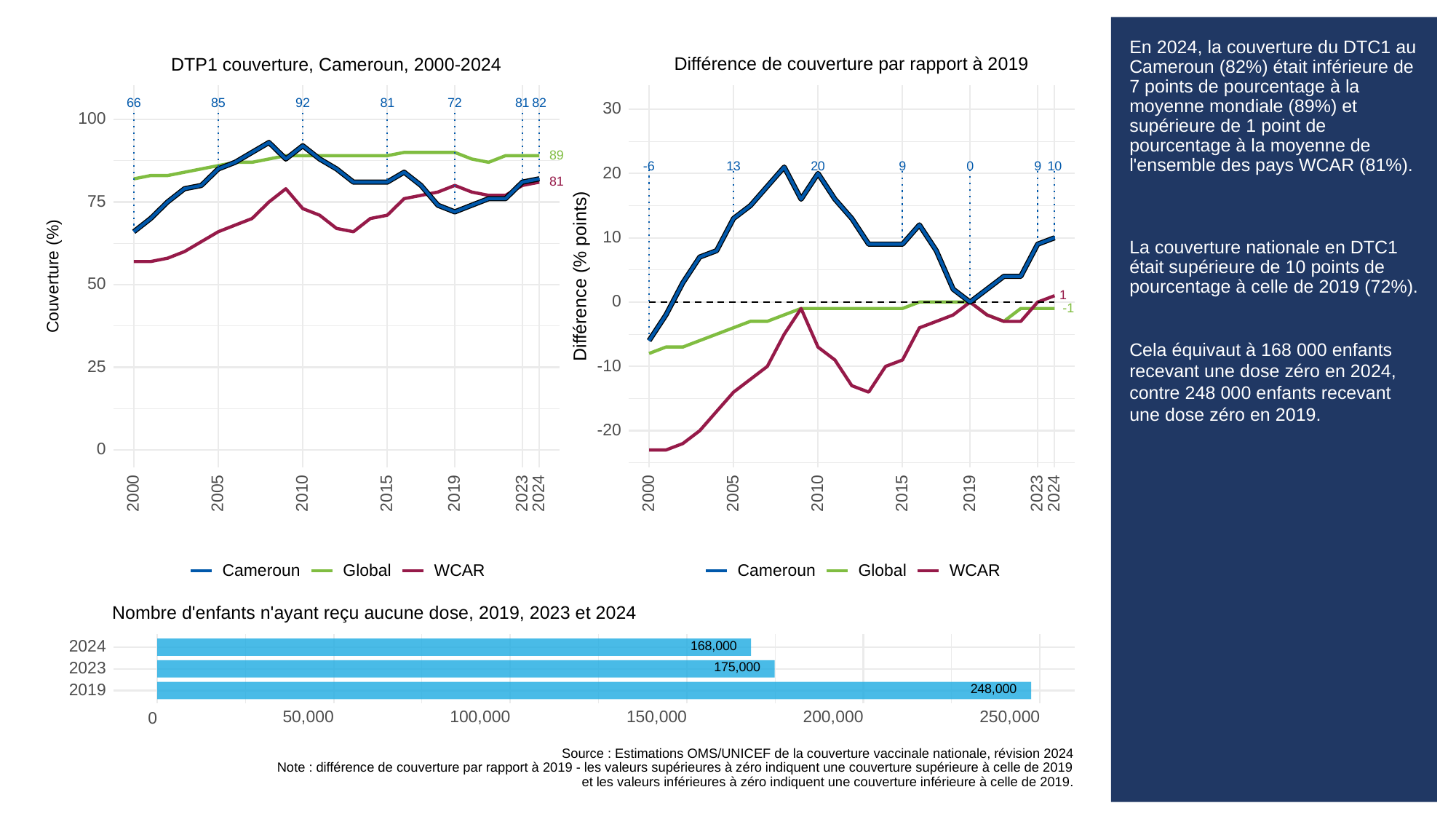

# En 2024, la couverture du DTC1 au Cameroun (82%) était inférieure de 7 points de pourcentage à la moyenne mondiale (89%) et supérieure de 1 point de pourcentage à la moyenne de l'ensemble des pays WCAR (81%).

La couverture nationale en DTC1 était supérieure de 10 points de pourcentage à celle de 2019 (72%).

Cela équivaut à 168 000 enfants recevant une dose zéro en 2024, contre 248 000 enfants recevant une dose zéro en 2019.

Différence de couverture par rapport à 2019
DTP1 couverture, Cameroun, 2000-2024

66
85
92
81
81
82
72
30

100

89

13
-6
20
9
0
9
10

20

81

75

10

Différence (% points)
Couverture (%)

50

1

0

-1

-10
25

-20

0

2023
2023
2000
2005
2010
2015
2019
2024
2000
2005
2010
2015
2019
2024
Cameroun
Global
WCAR
Cameroun
Global
WCAR

Nombre d'enfants n'ayant reçu aucune dose, 2019, 2023 et 2024

168,000
2024

175,000
2023

248,000
2019

50,000
100,000
150,000
200,000
250,000
0
Source : Estimations OMS/UNICEF de la couverture vaccinale nationale, révision 2024
Note : différence de couverture par rapport à 2019 - les valeurs supérieures à zéro indiquent une couverture supérieure à celle de 2019
et les valeurs inférieures à zéro indiquent une couverture inférieure à celle de 2019.